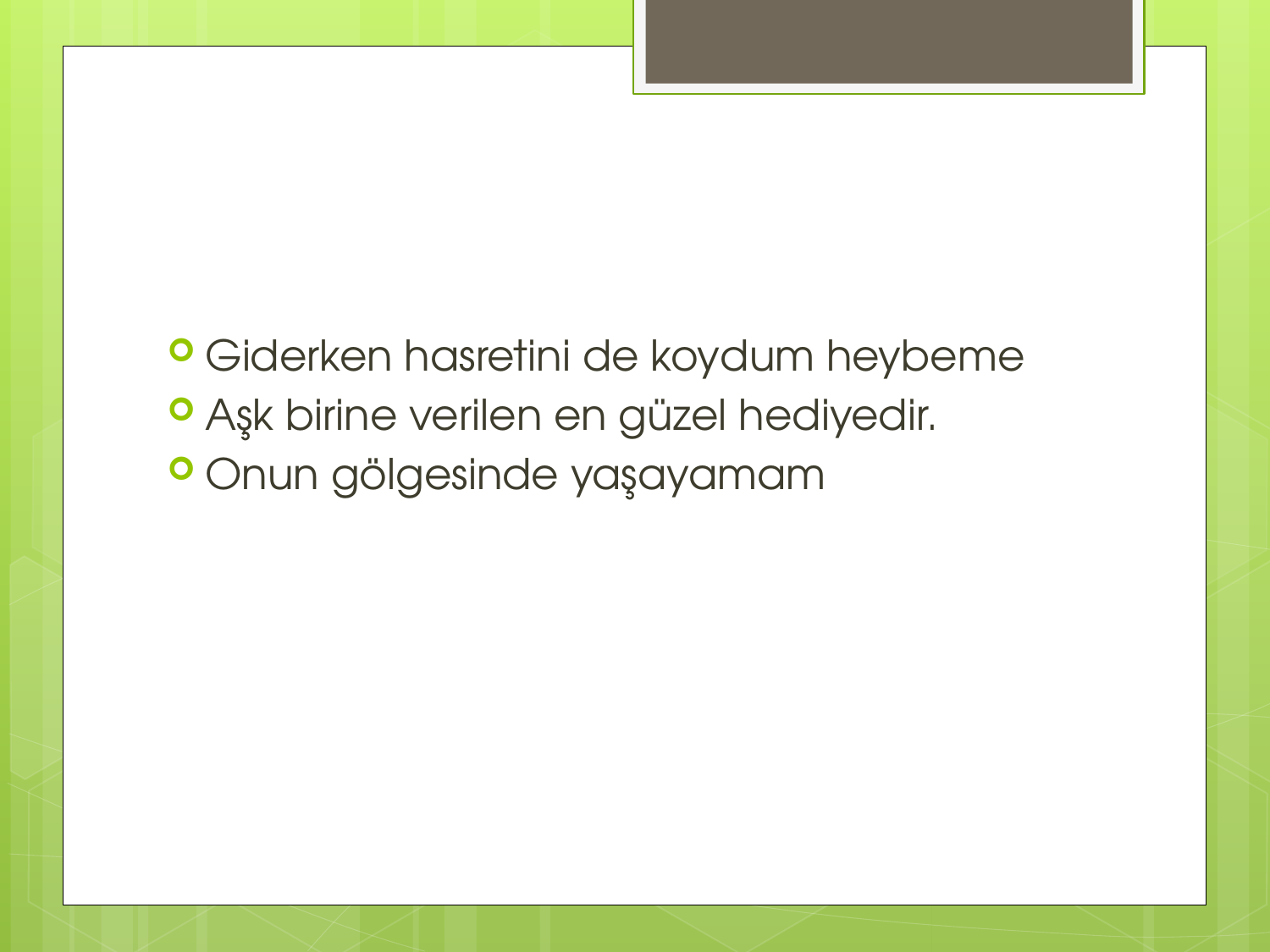

#
Giderken hasretini de koydum heybeme
Aşk birine verilen en güzel hediyedir.
Onun gölgesinde yaşayamam